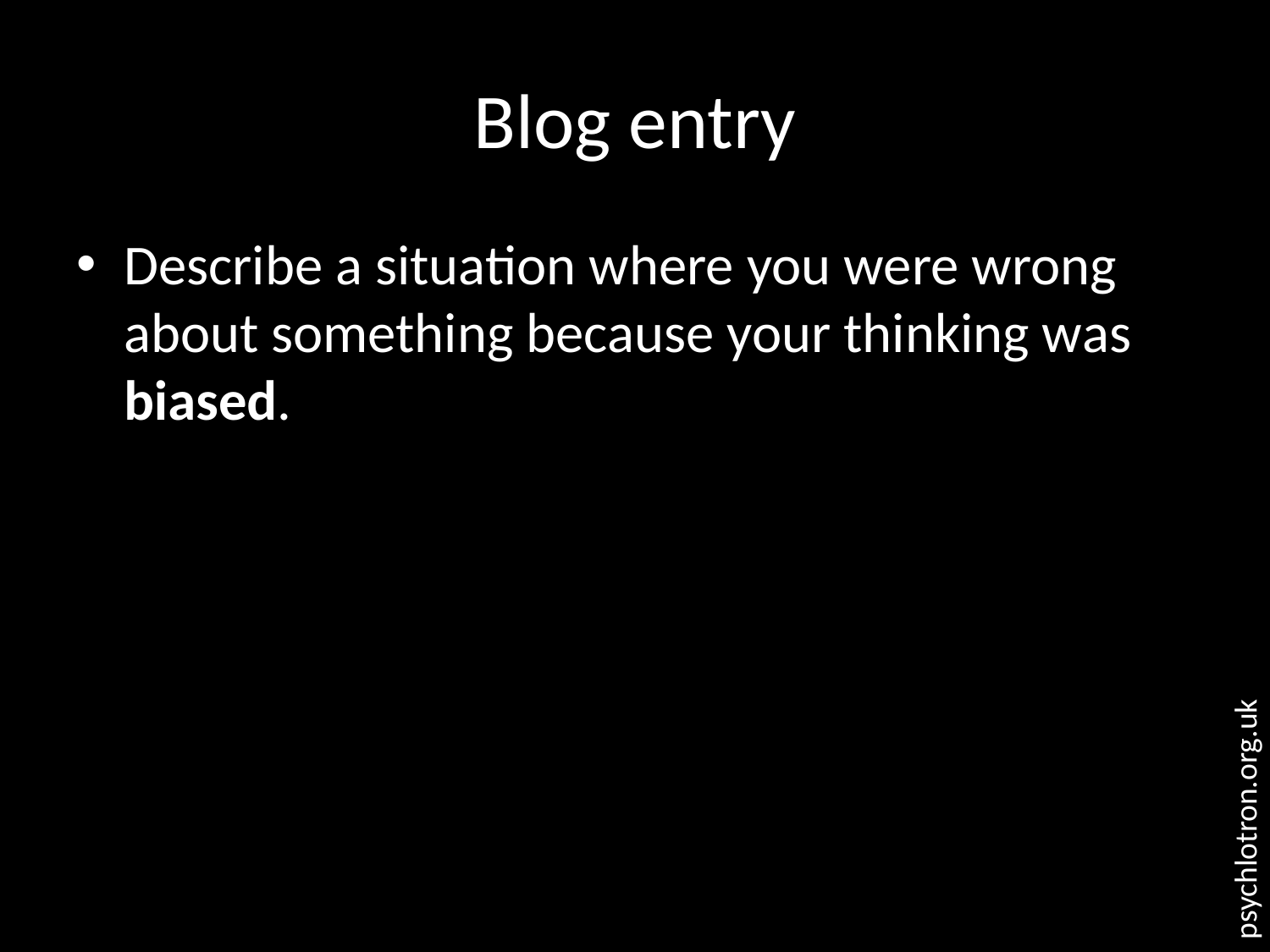

# Blog entry
Describe a situation where you were wrong about something because your thinking was biased.